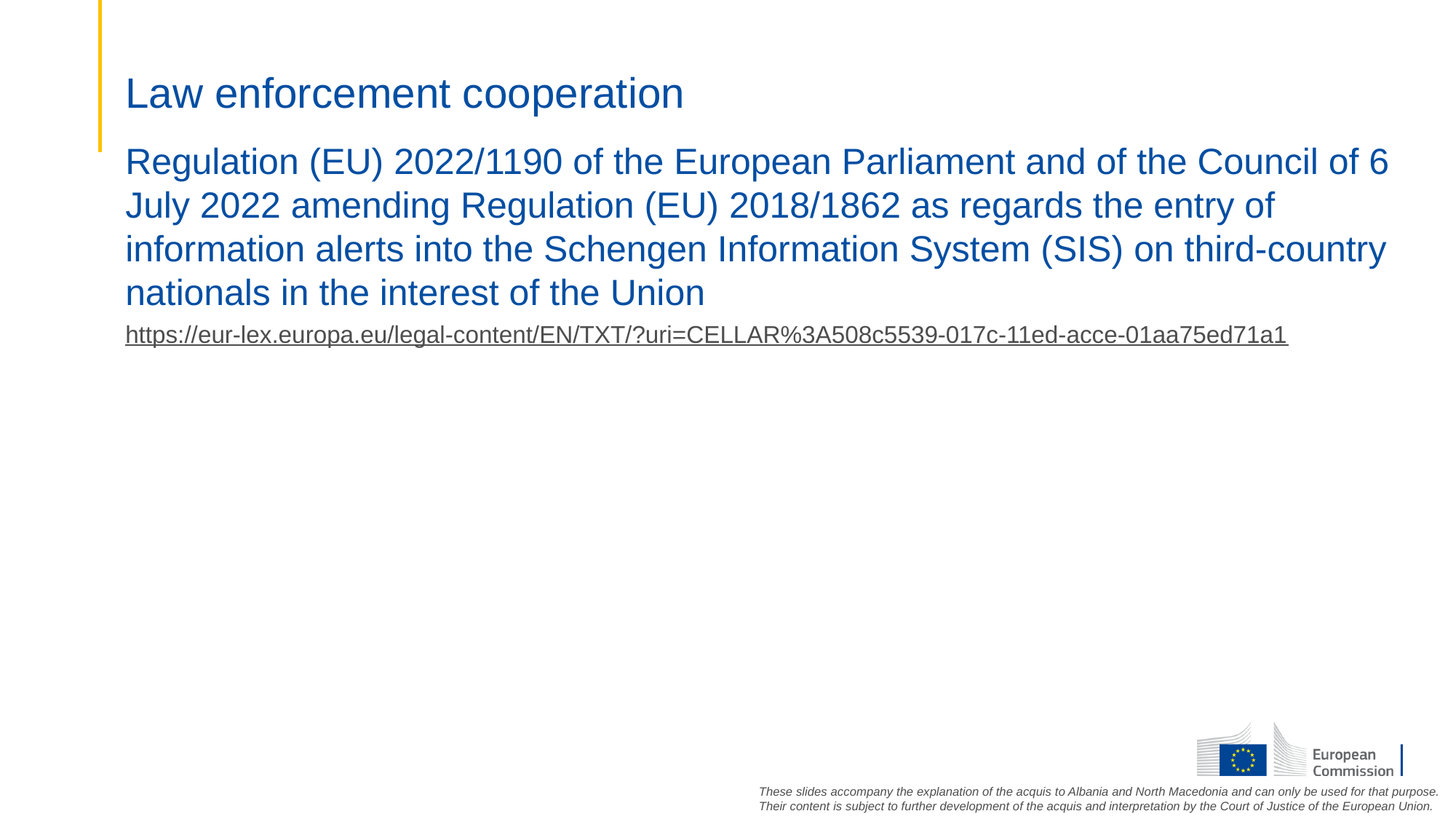

# Law enforcement cooperation
Regulation (EU) 2022/1190 of the European Parliament and of the Council of 6 July 2022 amending Regulation (EU) 2018/1862 as regards the entry of information alerts into the Schengen Information System (SIS) on third-country nationals in the interest of the Union
https://eur-lex.europa.eu/legal-content/EN/TXT/?uri=CELLAR%3A508c5539-017c-11ed-acce-01aa75ed71a1